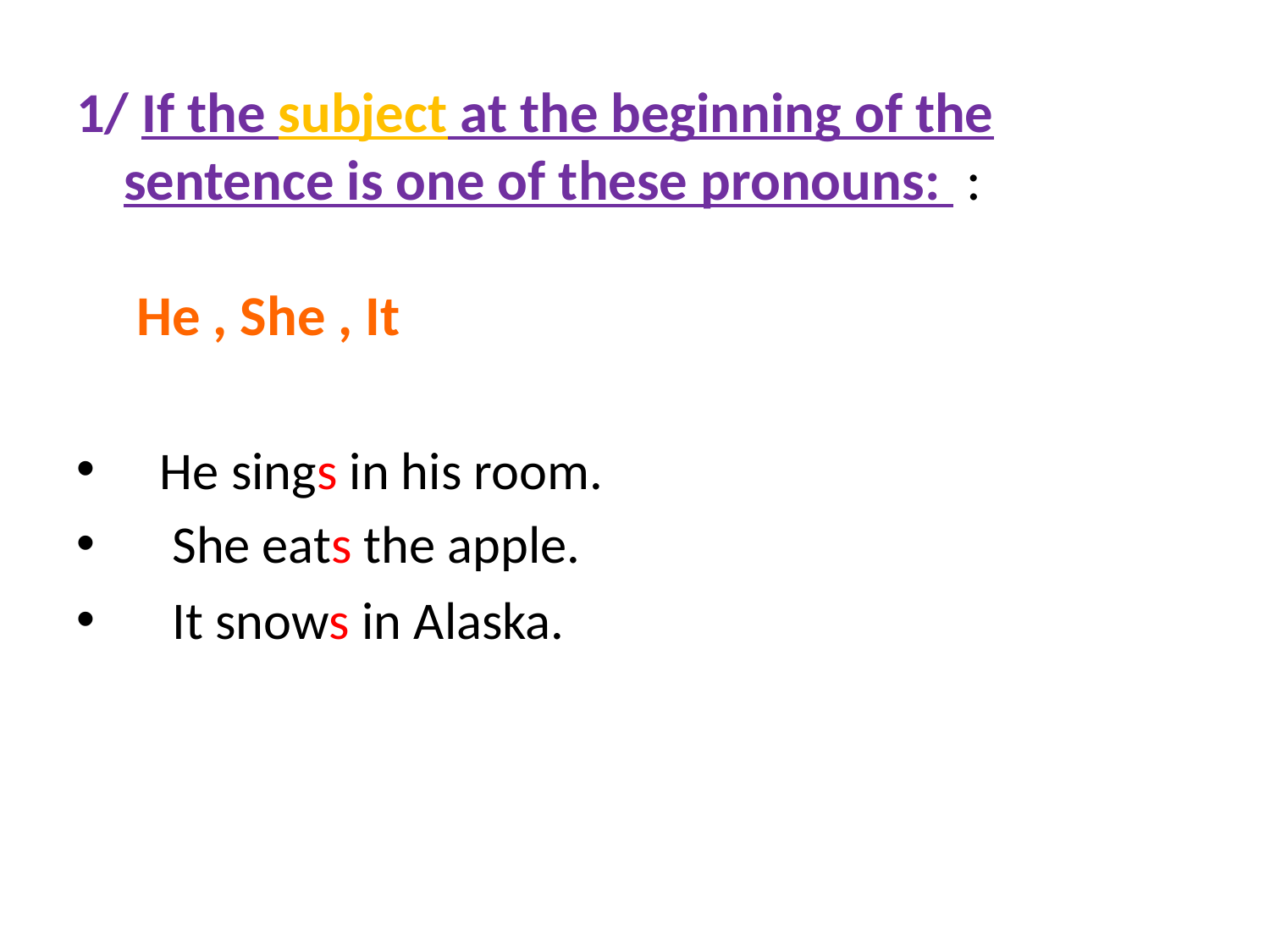

1/ If the subject at the beginning of the sentence is one of these pronouns:  :
 He , She , It

   He sings in his room.
    She eats the apple.
    It snows in Alaska.